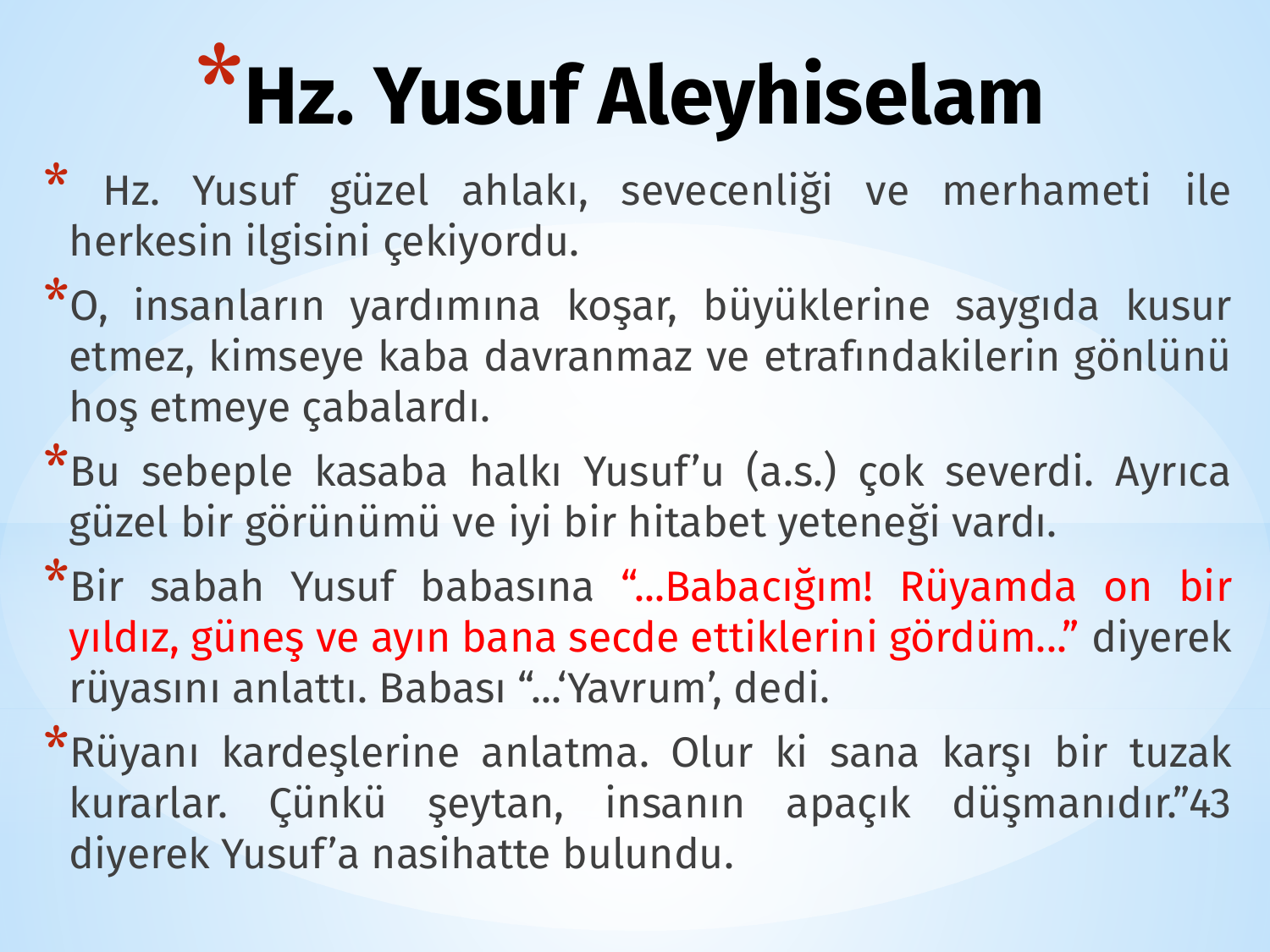

# Hz. Yusuf Aleyhiselam
 Hz. Yusuf güzel ahlakı, sevecenliği ve merhameti ile herkesin ilgisini çekiyordu.
O, insanların yardımına koşar, büyüklerine saygıda kusur etmez, kimseye kaba davranmaz ve etrafındakilerin gönlünü hoş etmeye çabalardı.
Bu sebeple kasaba halkı Yusuf’u (a.s.) çok severdi. Ayrıca güzel bir görünümü ve iyi bir hitabet yeteneği vardı.
Bir sabah Yusuf babasına “...Babacığım! Rüyamda on bir yıldız, güneş ve ayın bana secde ettiklerini gördüm...” diyerek rüyasını anlattı. Babası “...‘Yavrum’, dedi.
Rüyanı kardeşlerine anlatma. Olur ki sana karşı bir tuzak kurarlar. Çünkü şeytan, insanın apaçık düşmanıdır.”43 diyerek Yusuf’a nasihatte bulundu.